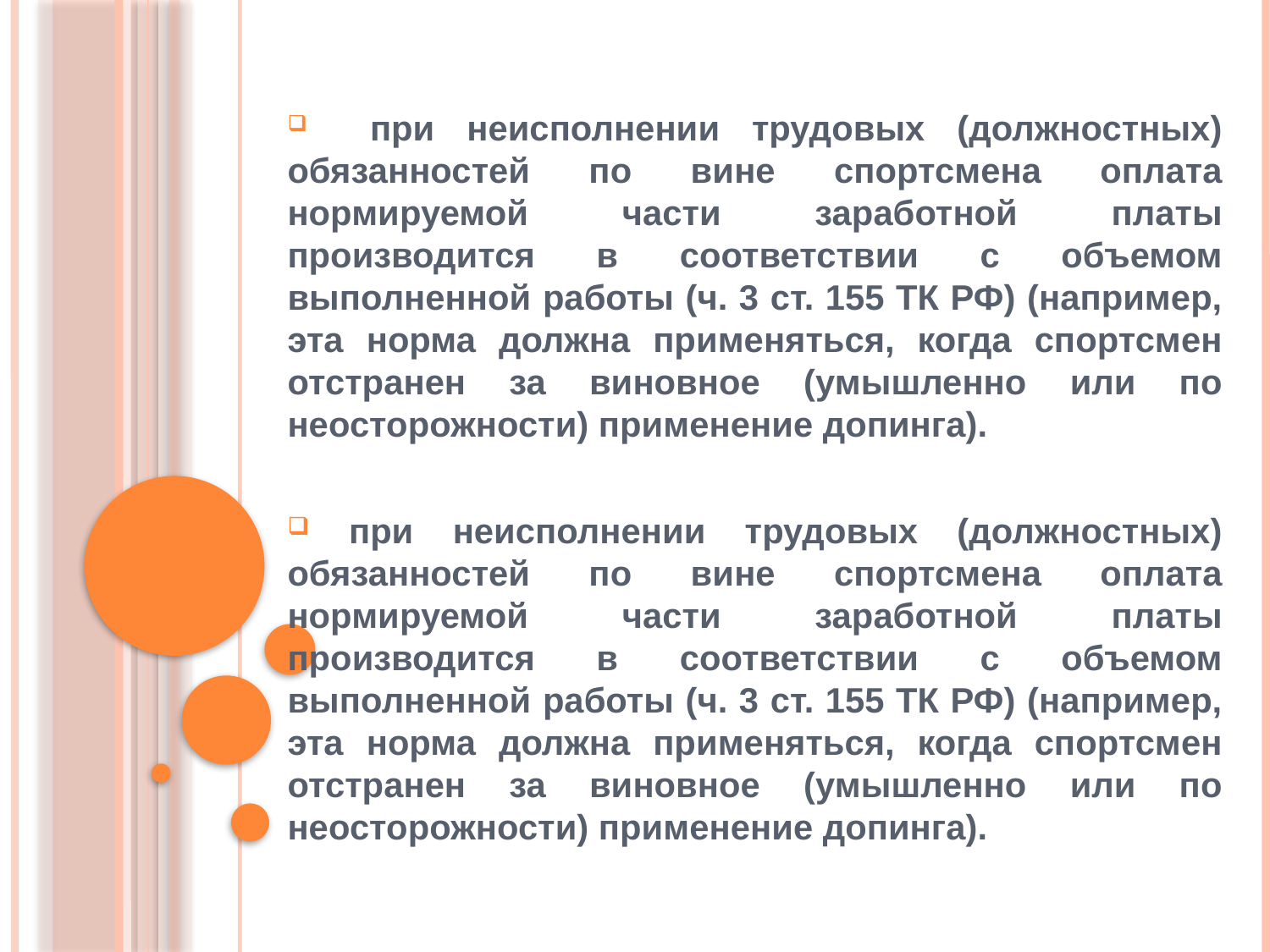

при неисполнении трудовых (должностных) обязанностей по вине спортсмена оплата нормируемой части заработной платы производится в соответствии с объемом выполненной работы (ч. 3 ст. 155 ТК РФ) (например, эта норма должна применяться, когда спортсмен отстранен за виновное (умышленно или по неосторожности) применение допинга).

 при неисполнении трудовых (должностных) обязанностей по вине спортсмена оплата нормируемой части заработной платы производится в соответствии с объемом выполненной работы (ч. 3 ст. 155 ТК РФ) (например, эта норма должна применяться, когда спортсмен отстранен за виновное (умышленно или по неосторожности) применение допинга).